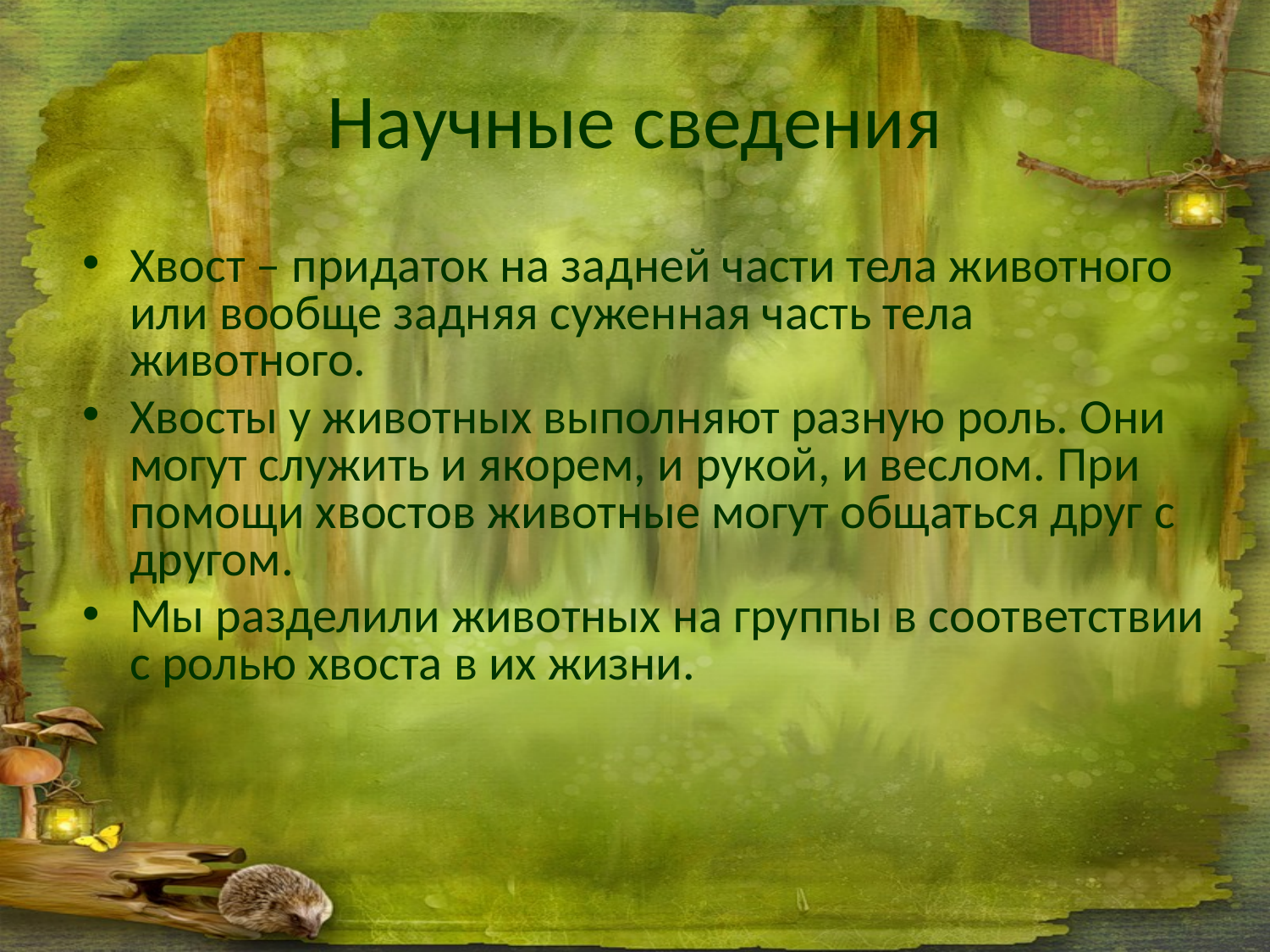

# Научные сведения
Хвост – придаток на задней части тела животного или вообще задняя суженная часть тела животного.
Хвосты у животных выполняют разную роль. Они могут служить и якорем, и рукой, и веслом. При помощи хвостов животные могут общаться друг с другом.
Мы разделили животных на группы в соответствии с ролью хвоста в их жизни.